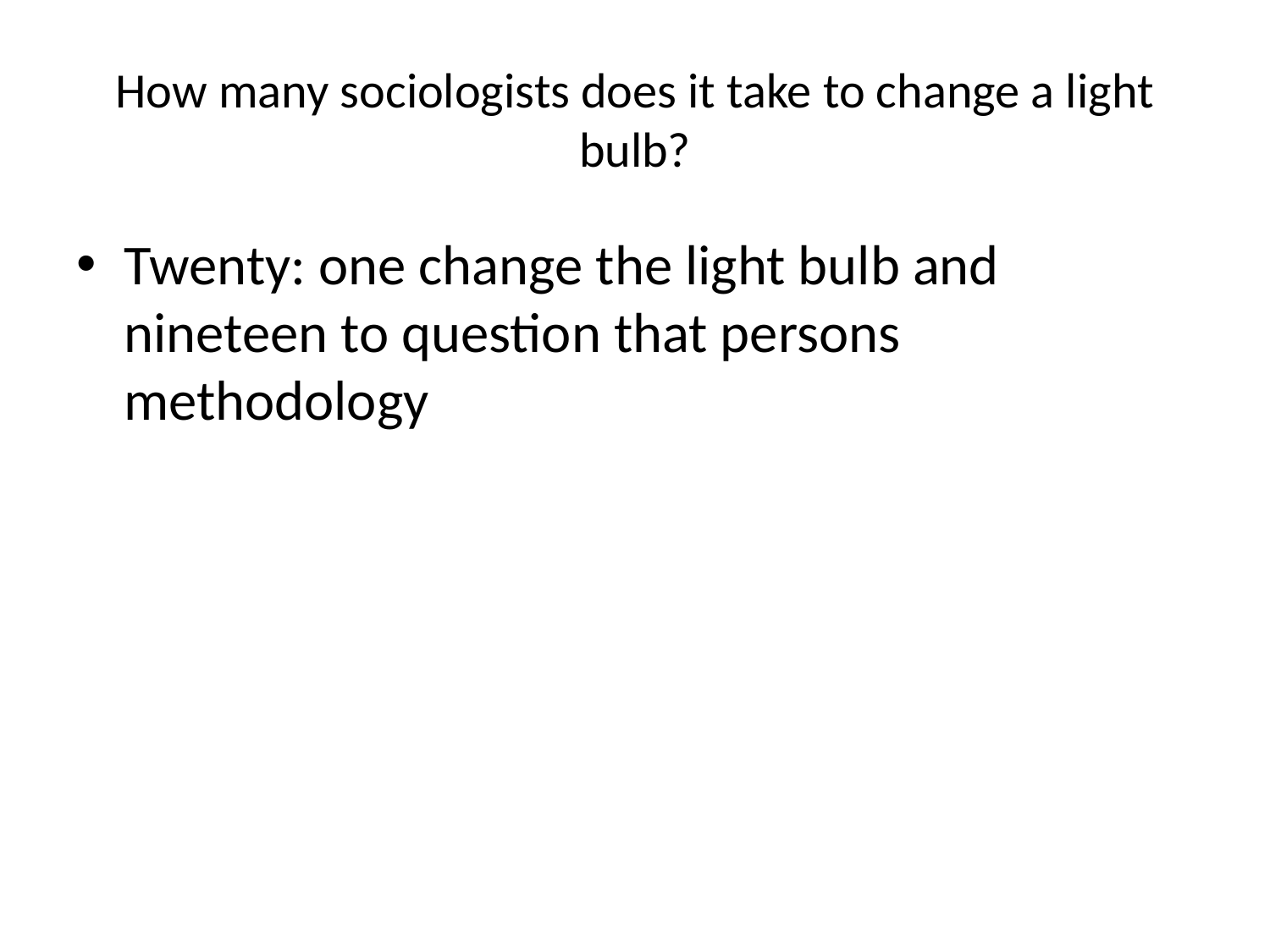

# How many sociologists does it take to change a light bulb?
Twenty: one change the light bulb and nineteen to question that persons methodology